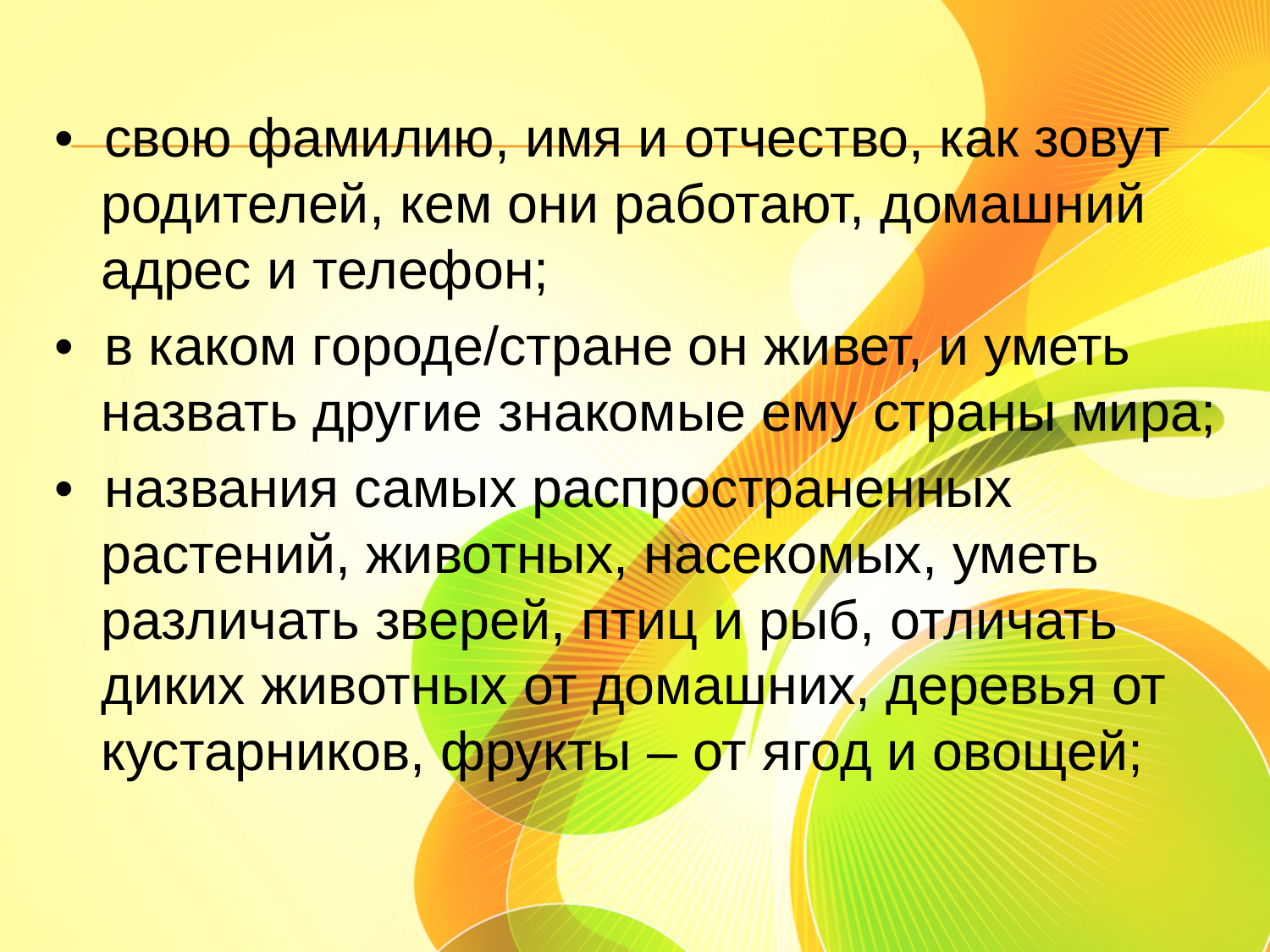

•  свою фамилию, имя и отчество, как зовут родителей, кем они работают, домашний адрес и телефон;
•  в каком городе/стране он живет, и уметь назвать другие знакомые ему страны мира;
•  названия самых распространенных растений, животных, насекомых, уметь различать зверей, птиц и рыб, отличать диких животных от домашних, деревья от кустарников, фрукты – от ягод и овощей;